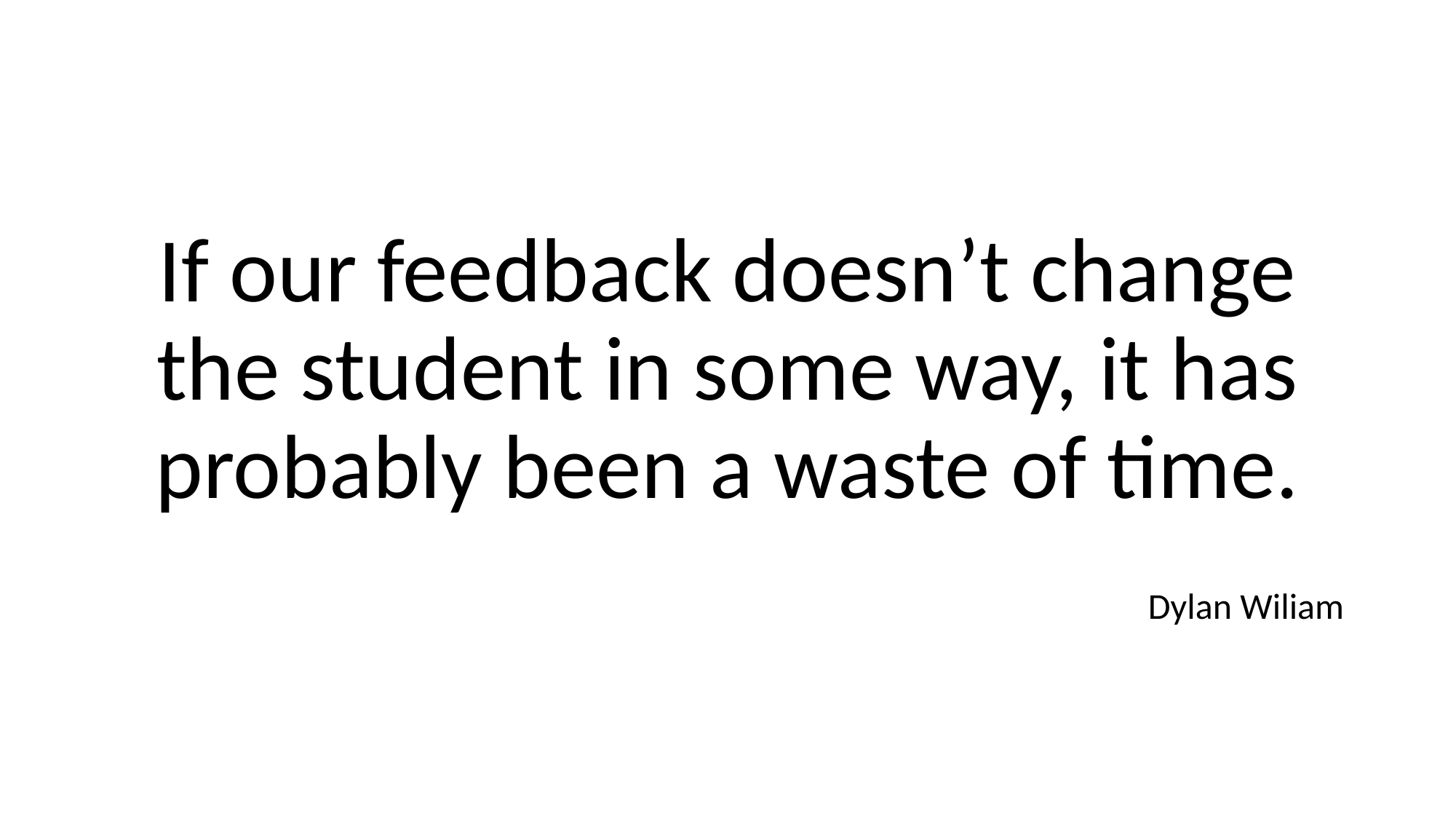

#
If our feedback doesn’t change the student in some way, it has probably been a waste of time.

Dylan Wiliam